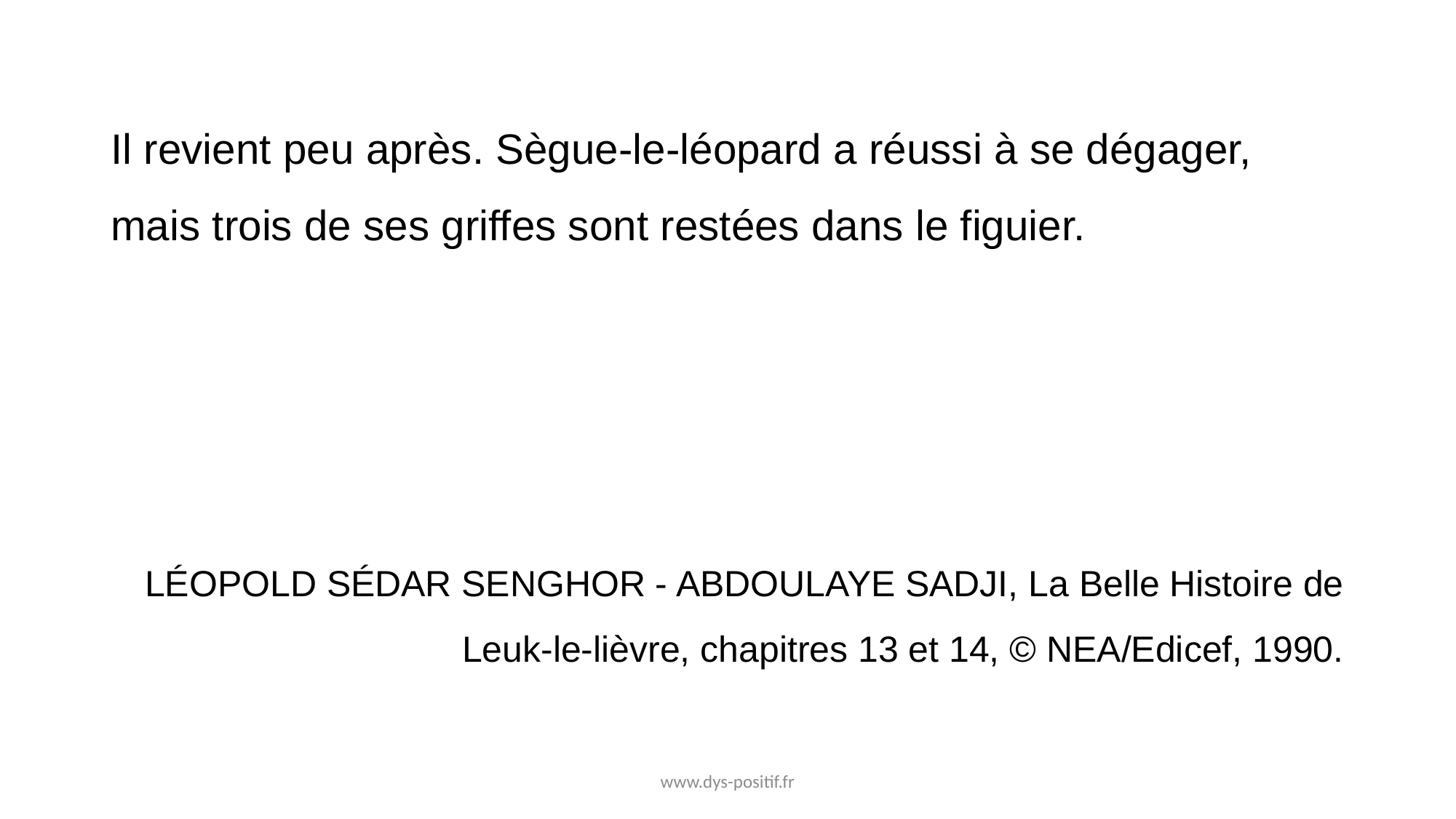

Il revient peu après. Sègue-le-léopard a réussi à se dégager, mais trois de ses griffes sont restées dans le figuier.

LÉOPOLD SÉDAR SENGHOR - ABDOULAYE SADJI, La Belle Histoire de Leuk-le-lièvre, chapitres 13 et 14, © NEA/Edicef, 1990.

www.dys-positif.fr